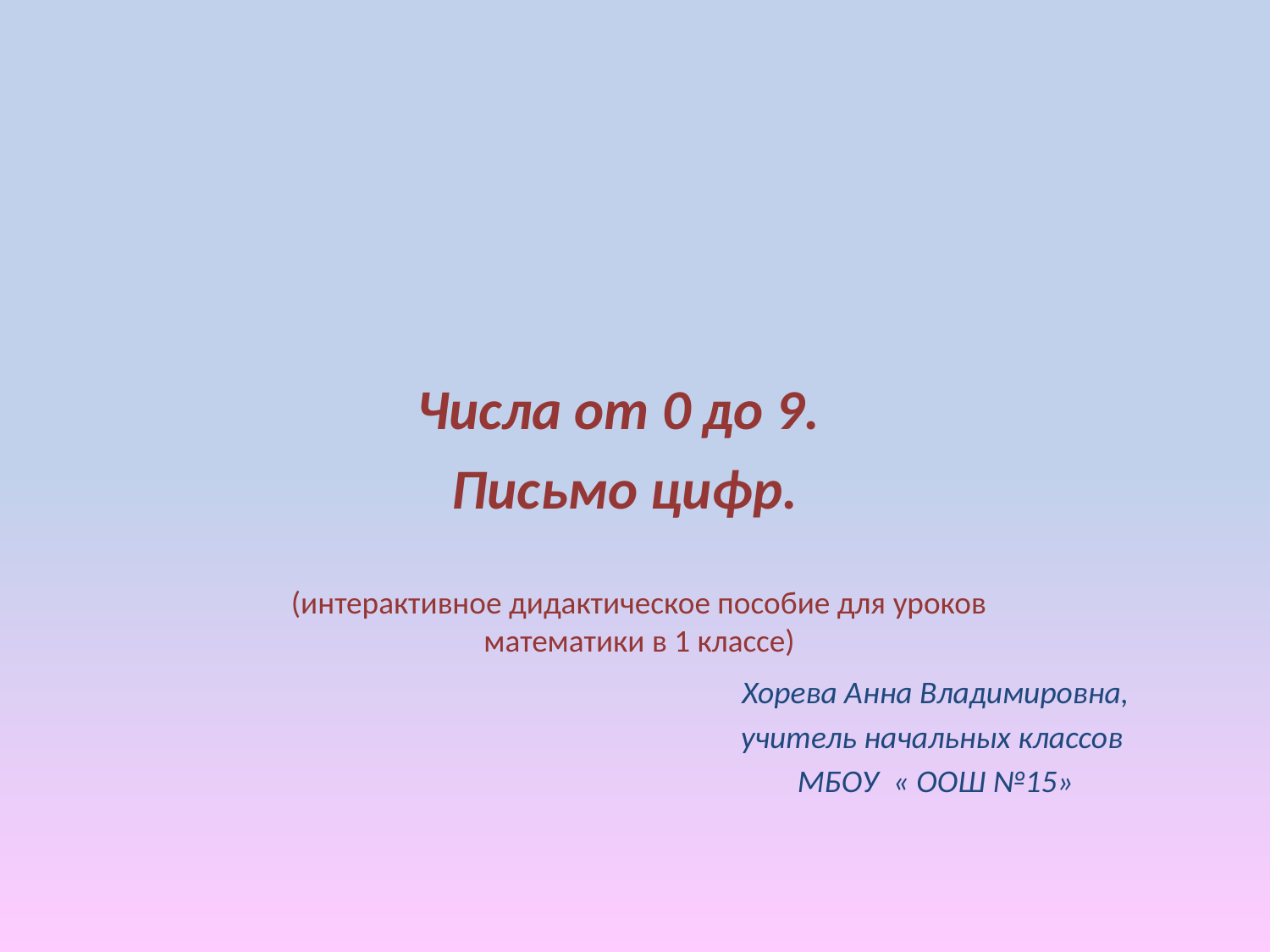

#

Числа от 0 до 9.
Письмо цифр.
(интерактивное дидактическое пособие для уроков математики в 1 классе)
Хорева Анна Владимировна,
учитель начальных классов
МБОУ  « ООШ №15»